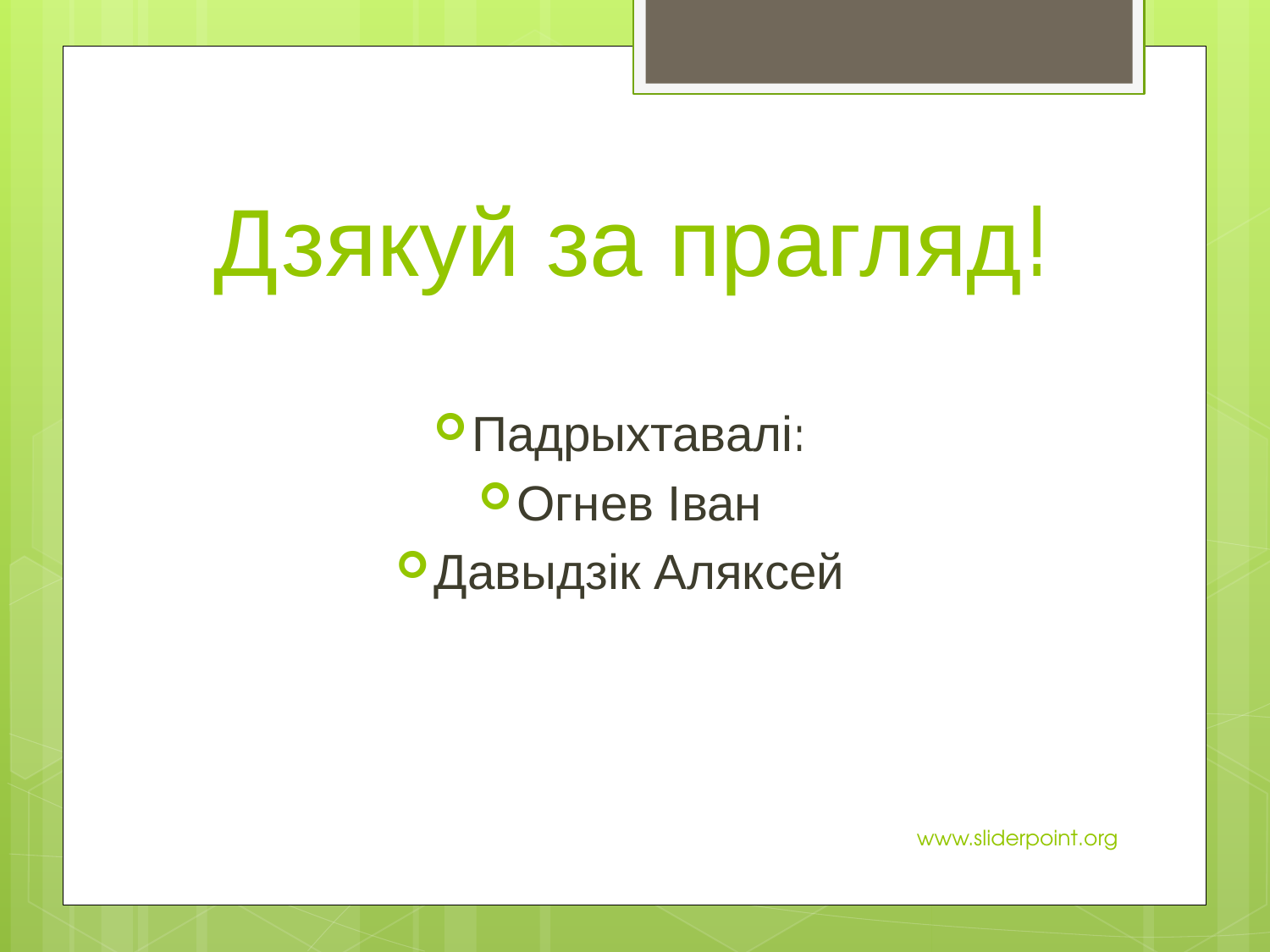

# Дзякуй за прагляд!
Падрыхтавалі:
Огнев Іван
Давыдзік Аляксей
www.sliderpoint.org